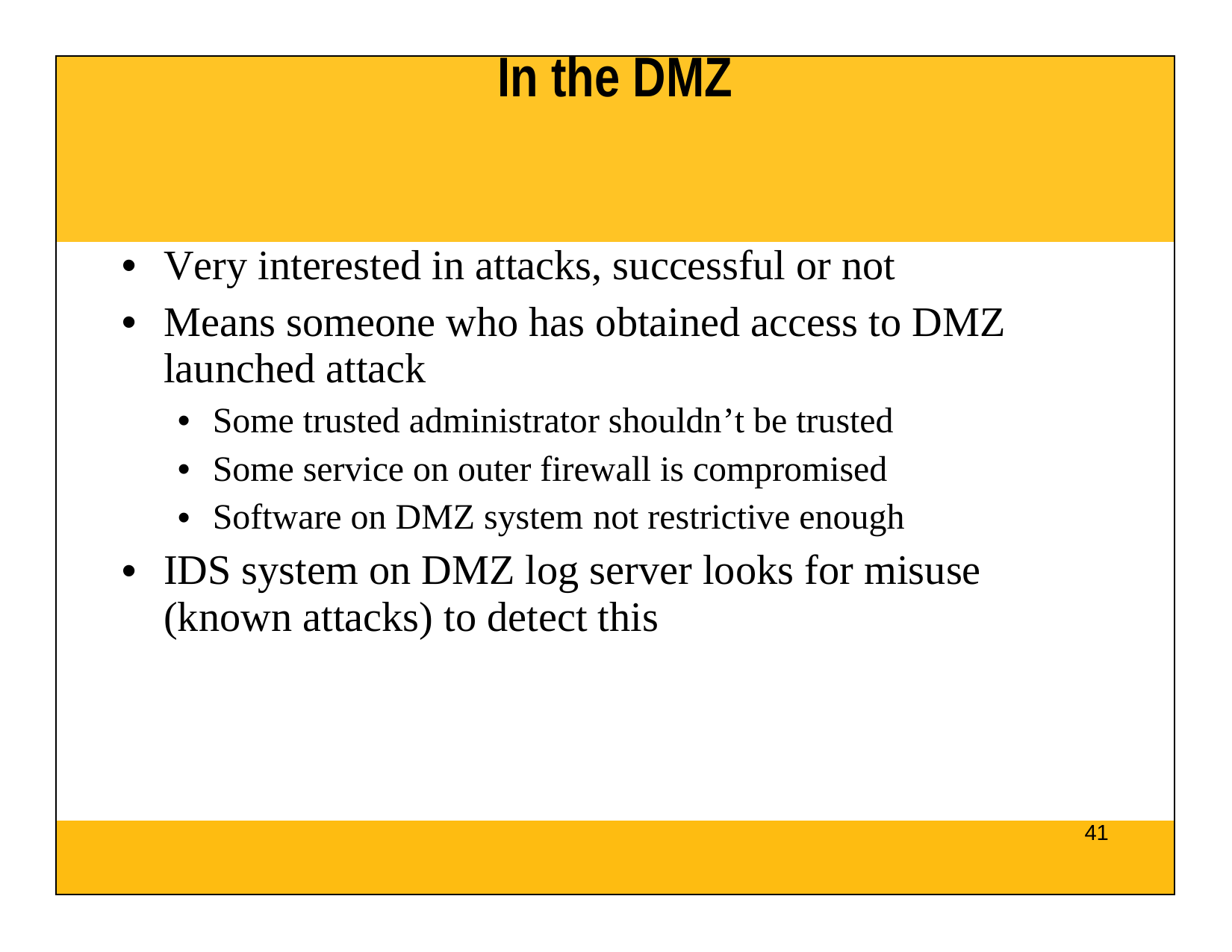

| In the DMZ |
| --- |
| Very interested in attacks, successful or not Means someone who has obtained access to DMZ launched attack Some trusted administrator shouldn’t be trusted Some service on outer firewall is compromised Software on DMZ system not restrictive enough IDS system on DMZ log server looks for misuse (known attacks) to detect this |
| 41 |